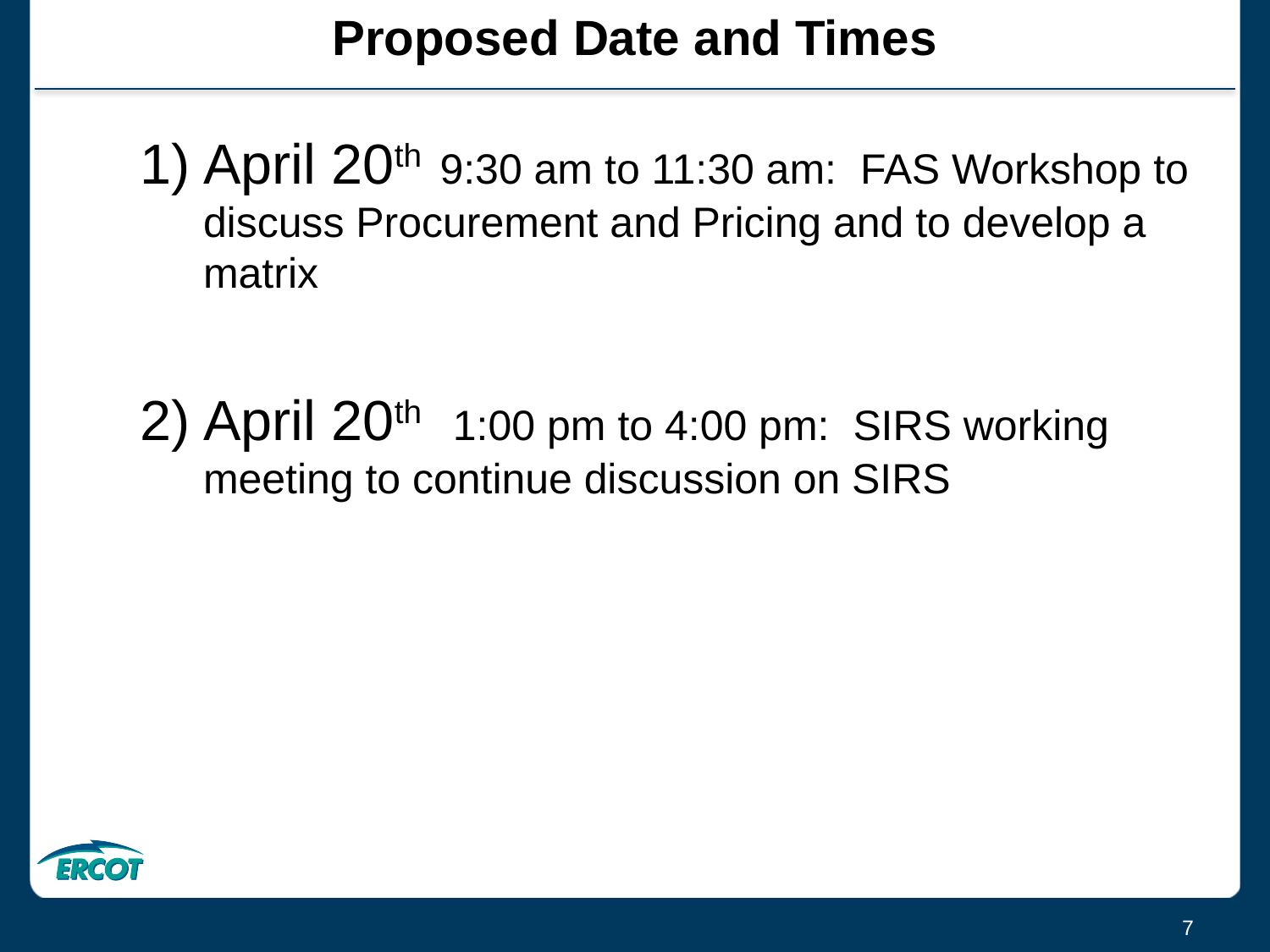

# Proposed Date and Times
April 20th  9:30 am to 11:30 am:  FAS Workshop to discuss Procurement and Pricing and to develop a matrix

April 20th  1:00 pm to 4:00 pm:  SIRS working meeting to continue discussion on SIRS

7